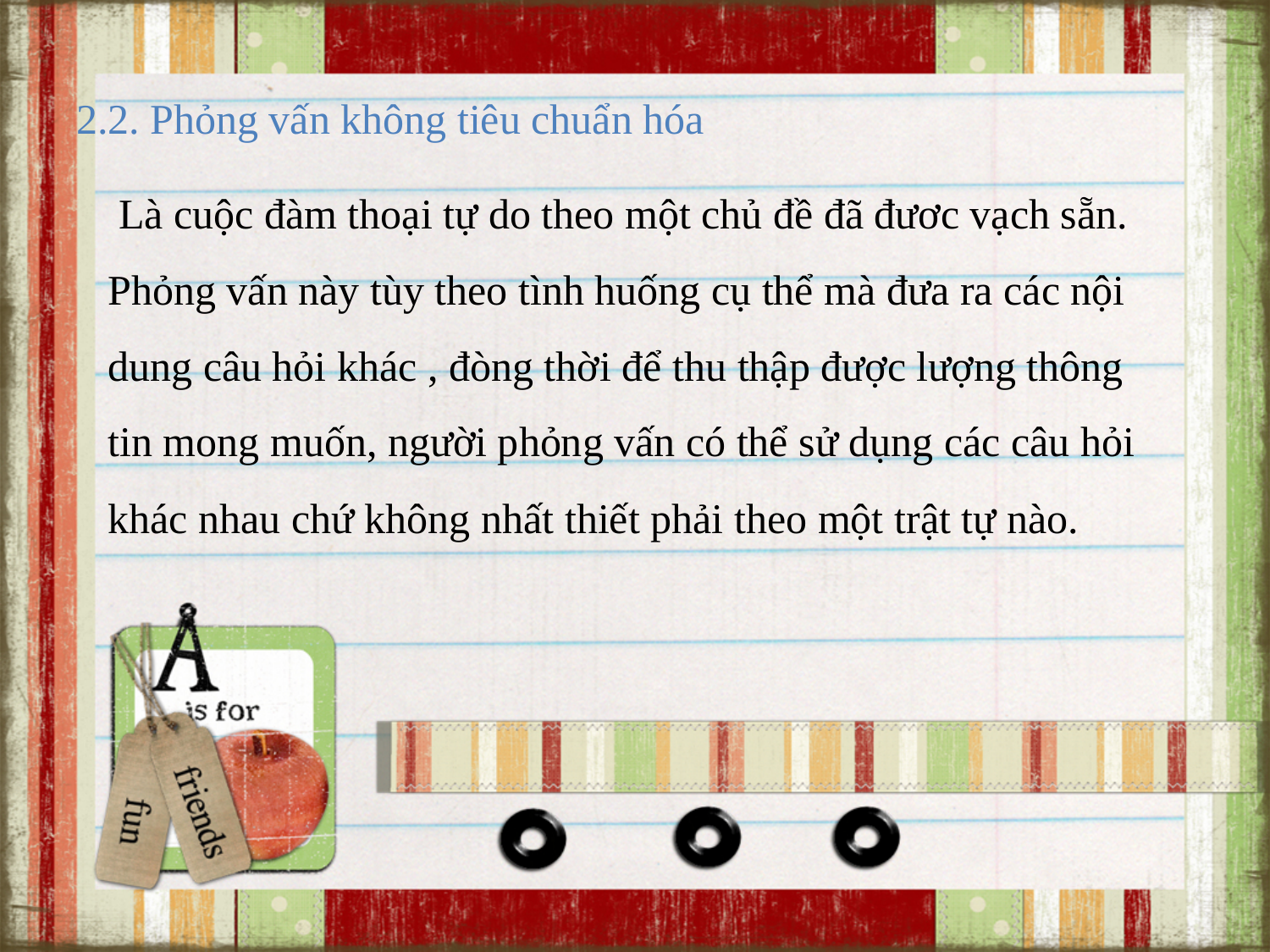

# 2.2. Phỏng vấn không tiêu chuẩn hóa

 Là cuộc đàm thoại tự do theo một chủ đề đã đươc vạch sẵn. Phỏng vấn này tùy theo tình huống cụ thể mà đưa ra các nội dung câu hỏi khác , đòng thời để thu thập được lượng thông tin mong muốn, người phỏng vấn có thể sử dụng các câu hỏi khác nhau chứ không nhất thiết phải theo một trật tự nào.